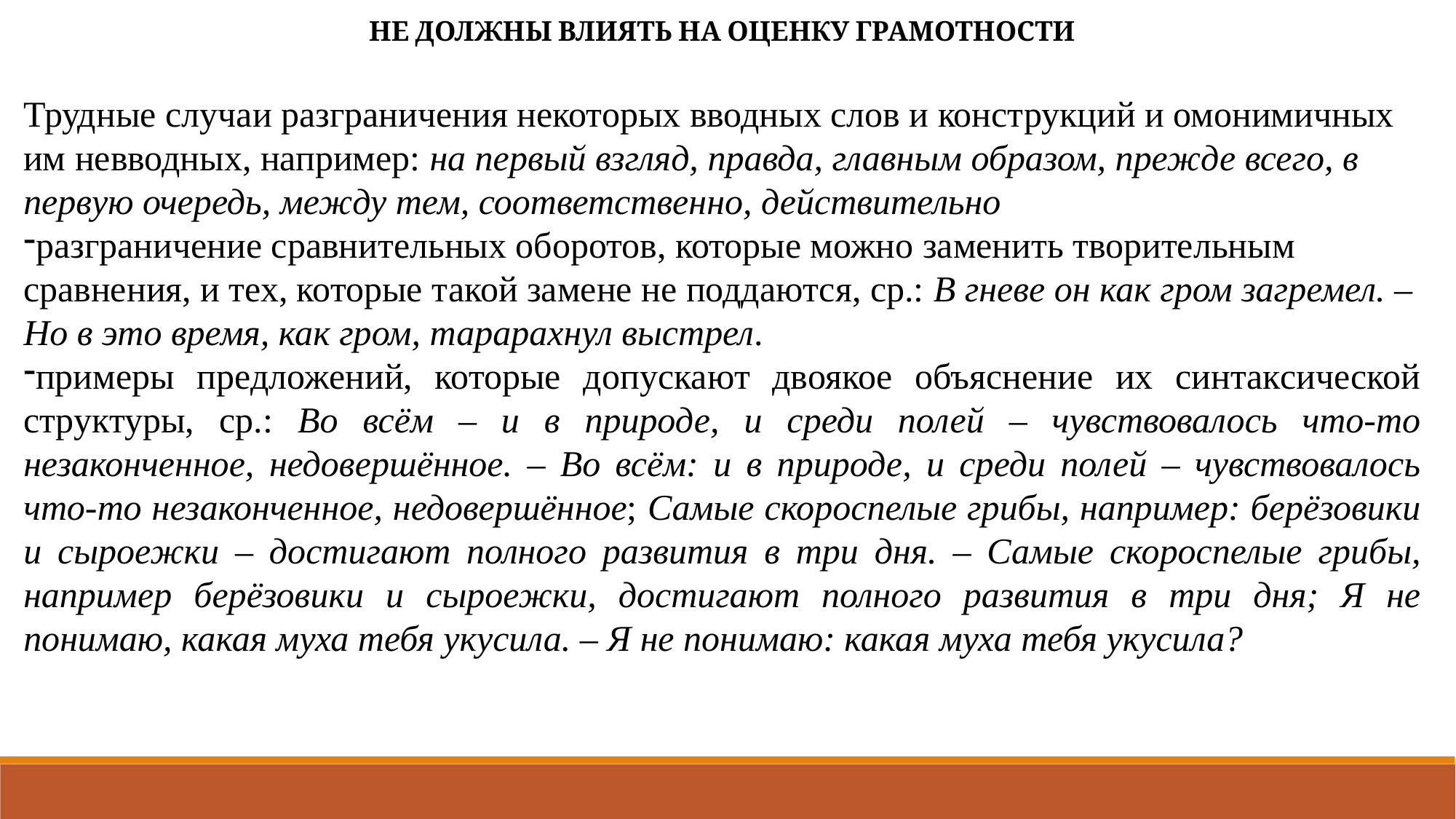

НЕ ДОЛЖНЫ ВЛИЯТЬ НА ОЦЕНКУ ГРАМОТНОСТИ

Трудные случаи разграничения некоторых вводных слов и конструкций и омонимичных им невводных, например: на первый взгляд, правда, главным образом, прежде всего, в первую очередь, между тем, соответственно, действительно
разграничение сравнительных оборотов, которые можно заменить творительным сравнения, и тех, которые такой замене не поддаются, ср.: В гневе он как гром загремел. – Но в это время, как гром, тарарахнул выстрел.
примеры предложений, которые допускают двоякое объяснение их синтаксической структуры, ср.: Во всём – и в природе, и среди полей – чувствовалось что-то незаконченное, недовершённое. – Во всём: и в природе, и среди полей – чувствовалось что-то незаконченное, недовершённое; Самые скороспелые грибы, например: берёзовики и сыроежки – достигают полного развития в три дня. – Самые скороспелые грибы, например берёзовики и сыроежки, достигают полного развития в три дня; Я не понимаю, какая муха тебя укусила. – Я не понимаю: какая муха тебя укусила?